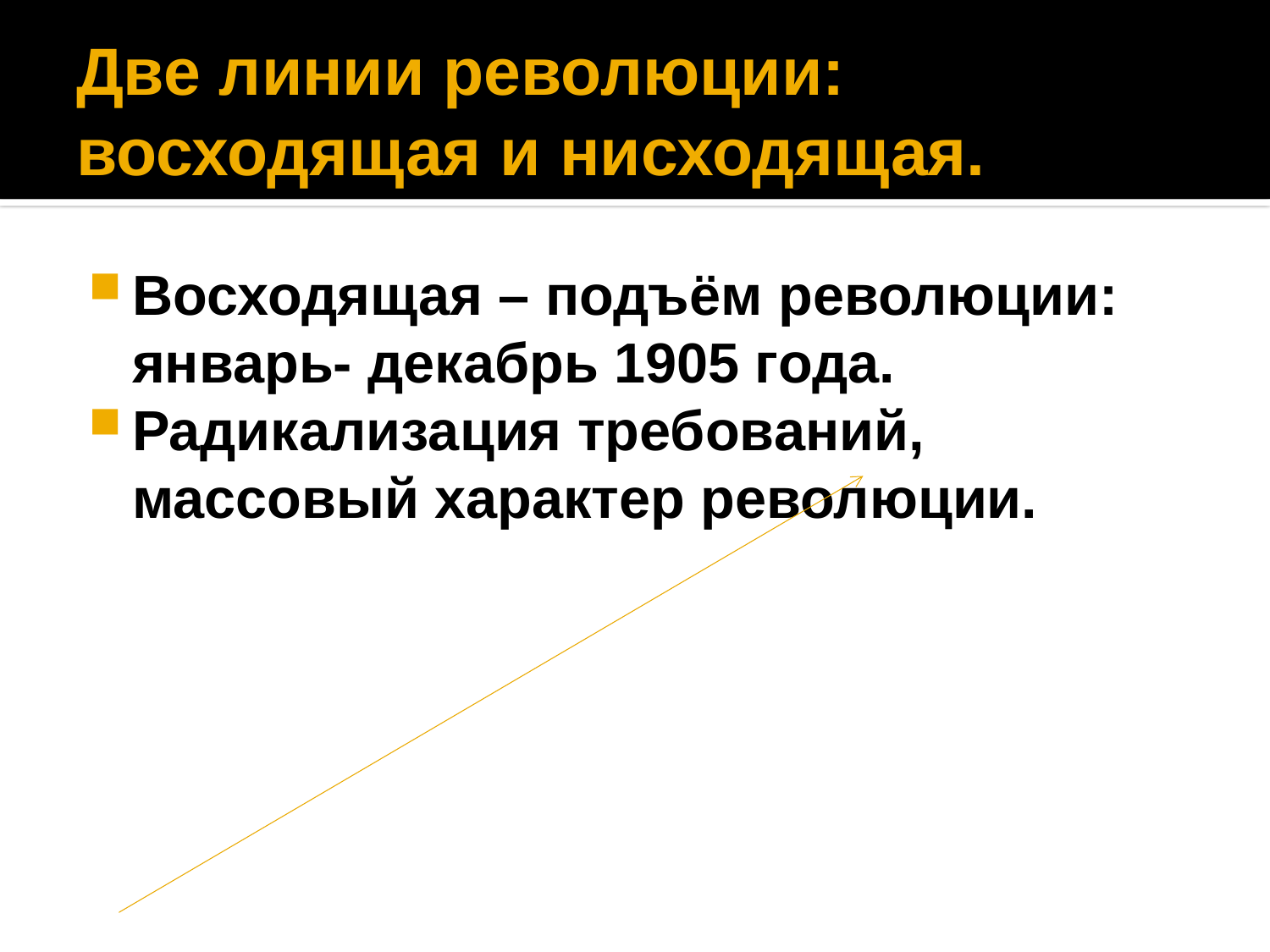

# Две линии революции: восходящая и нисходящая.
Восходящая – подъём революции: январь- декабрь 1905 года.
Радикализация требований, массовый характер революции.